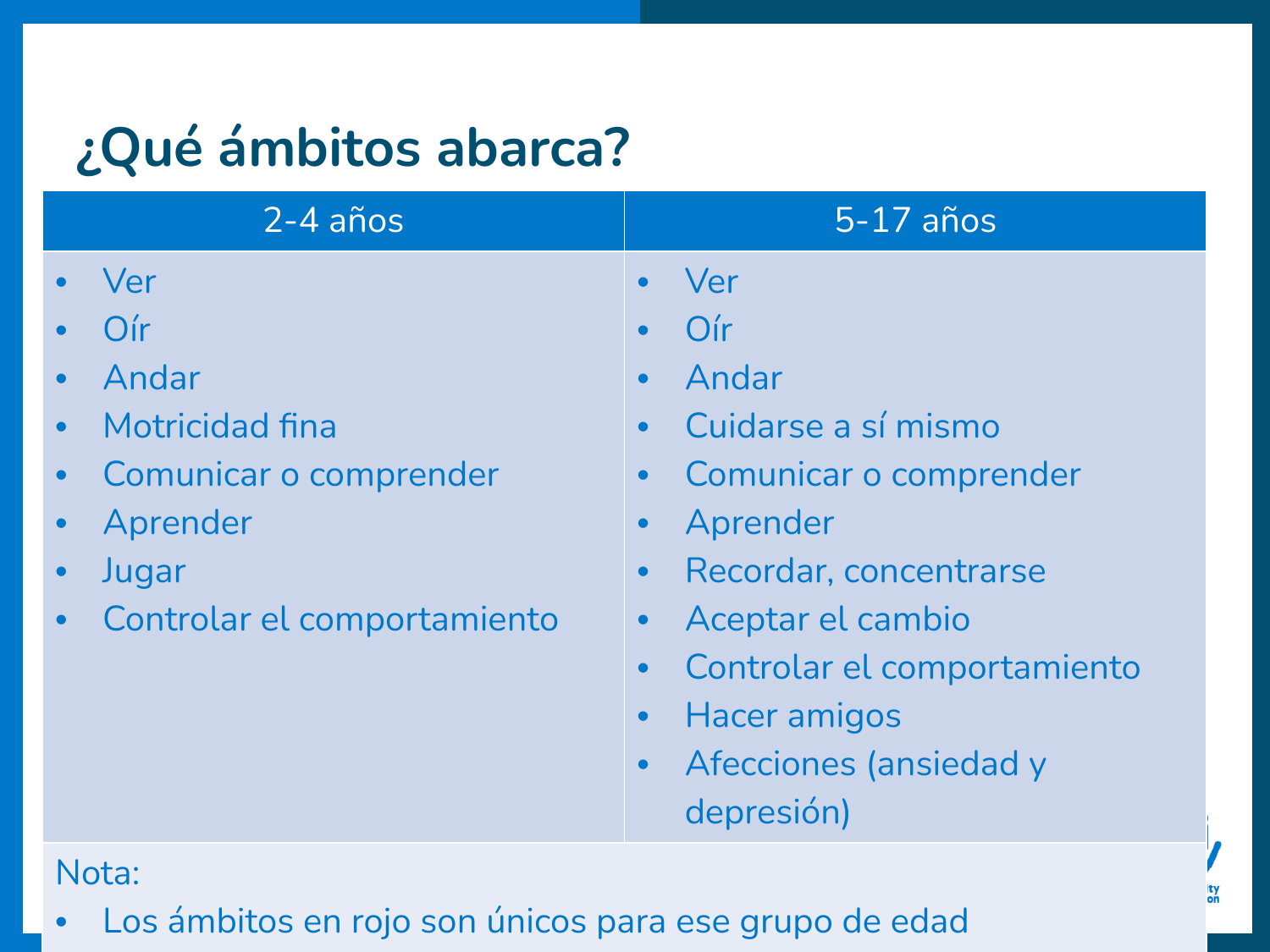

# ¿Qué ámbitos abarca?
| 2-4 años | 5-17 años |
| --- | --- |
| Ver Oír Andar Motricidad fina Comunicar o comprender Aprender Jugar Controlar el comportamiento | Ver Oír Andar Cuidarse a sí mismo Comunicar o comprender Aprender Recordar, concentrarse Aceptar el cambio Controlar el comportamiento Hacer amigos Afecciones (ansiedad y depresión) |
| Nota: Los ámbitos en rojo son únicos para ese grupo de edad |  |